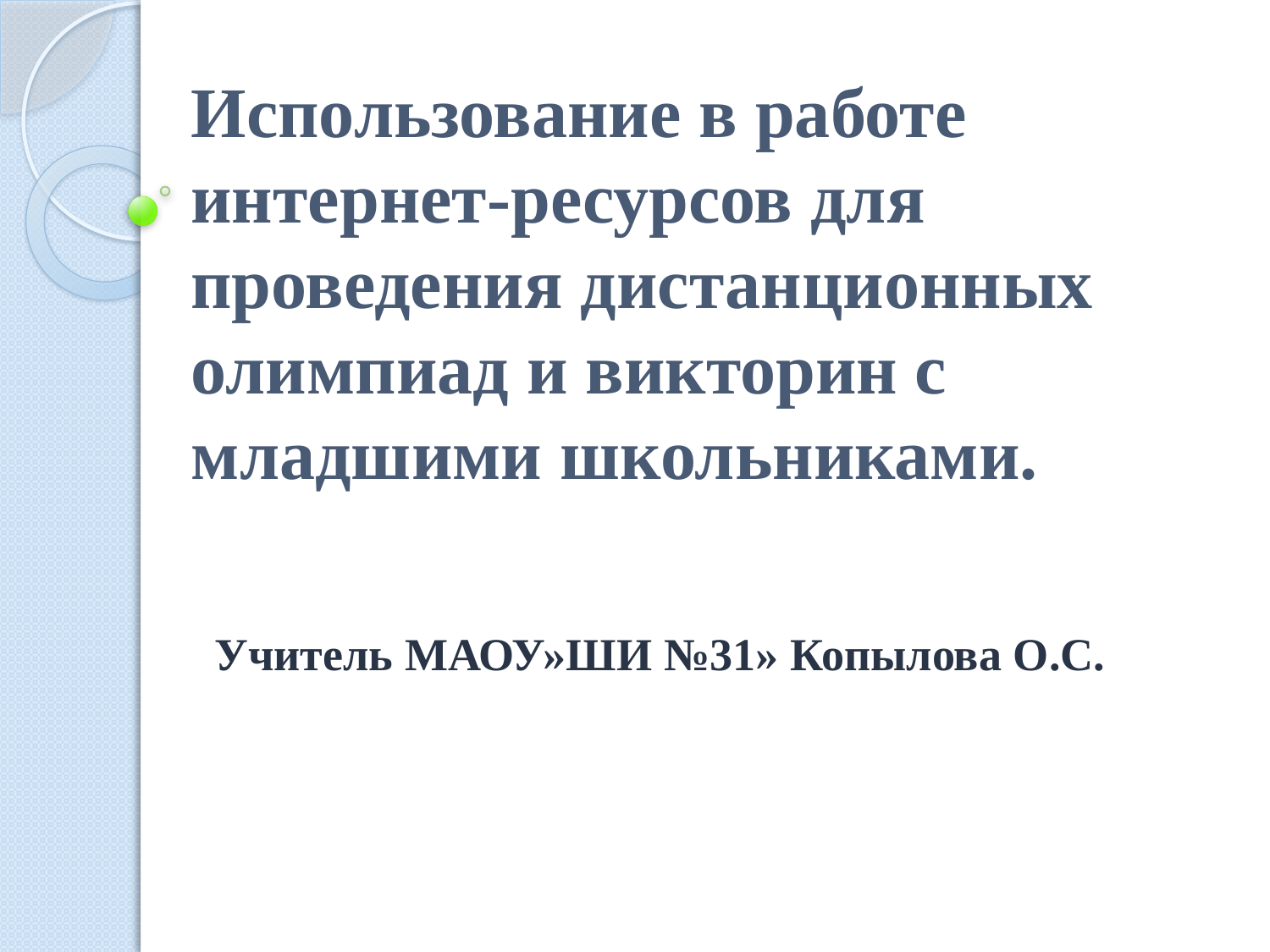

# Использование в работе интернет-ресурсов для проведения дистанционных олимпиад и викторин с младшими школьниками.
Учитель МАОУ»ШИ №31» Копылова О.С.